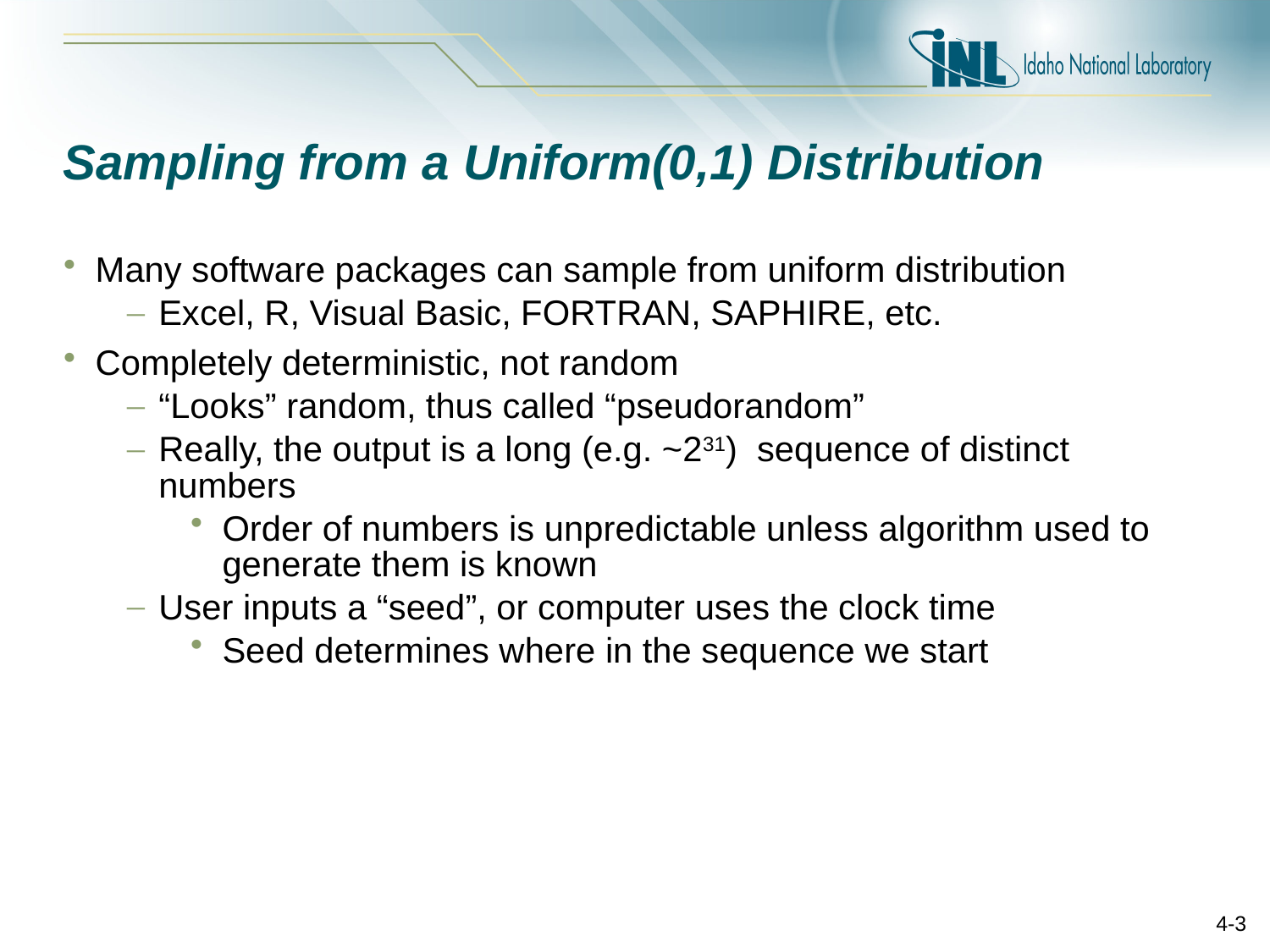

# Sampling from a Uniform(0,1) Distribution
Many software packages can sample from uniform distribution
Excel, R, Visual Basic, FORTRAN, SAPHIRE, etc.
Completely deterministic, not random
“Looks” random, thus called “pseudorandom”
Really, the output is a long (e.g. ~231)  sequence of distinct numbers
Order of numbers is unpredictable unless algorithm used to generate them is known
User inputs a “seed”, or computer uses the clock time
Seed determines where in the sequence we start
4-3